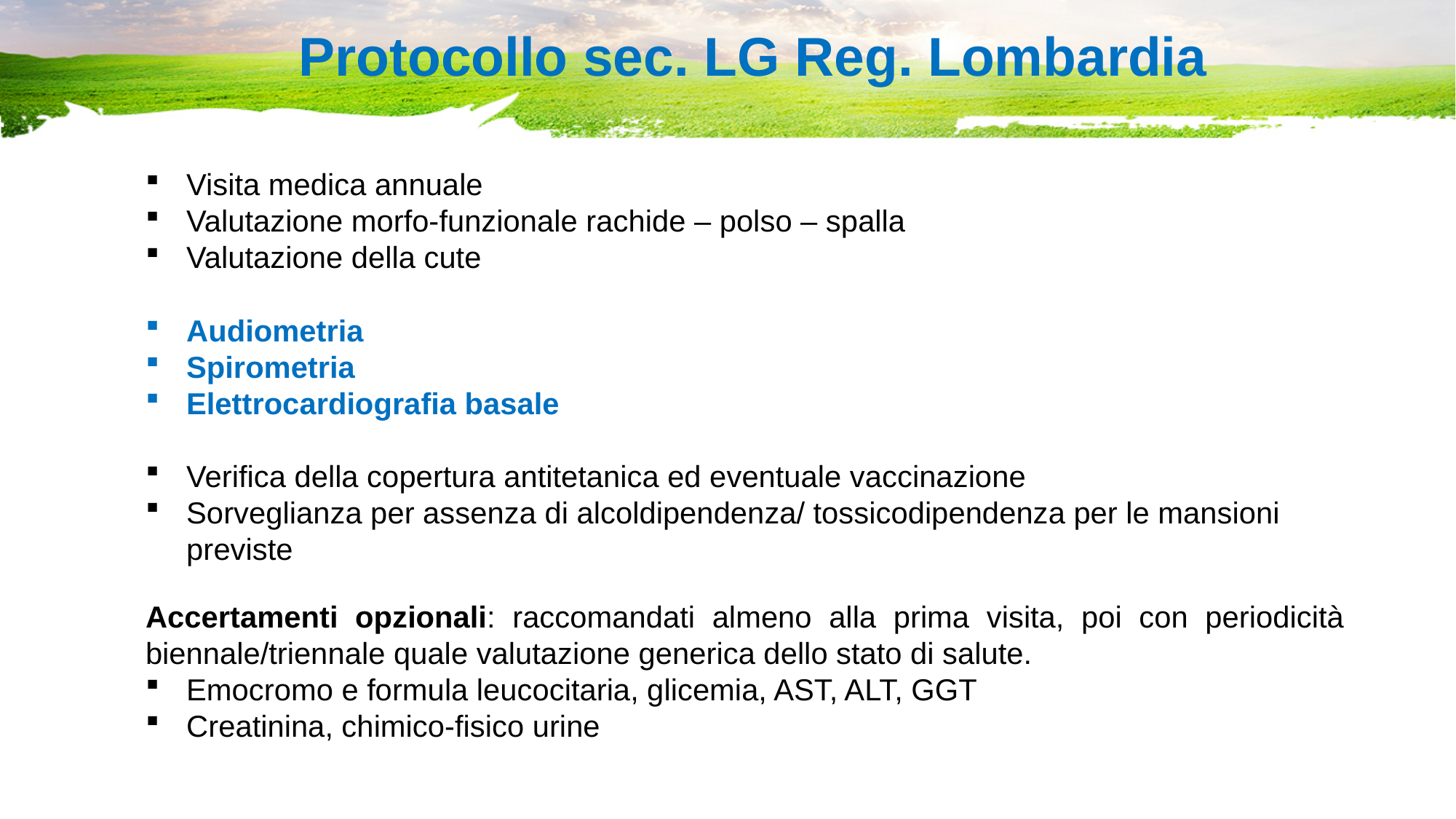

# Protocollo sec. LG Reg. Lombardia
Visita medica annuale
Valutazione morfo-funzionale rachide – polso – spalla
Valutazione della cute

Audiometria
Spirometria
Elettrocardiografia basale

Verifica della copertura antitetanica ed eventuale vaccinazione
Sorveglianza per assenza di alcoldipendenza/ tossicodipendenza per le mansioni previste
Accertamenti opzionali: raccomandati almeno alla prima visita, poi con periodicità biennale/triennale quale valutazione generica dello stato di salute.
Emocromo e formula leucocitaria, glicemia, AST, ALT, GGT
Creatinina, chimico-fisico urine